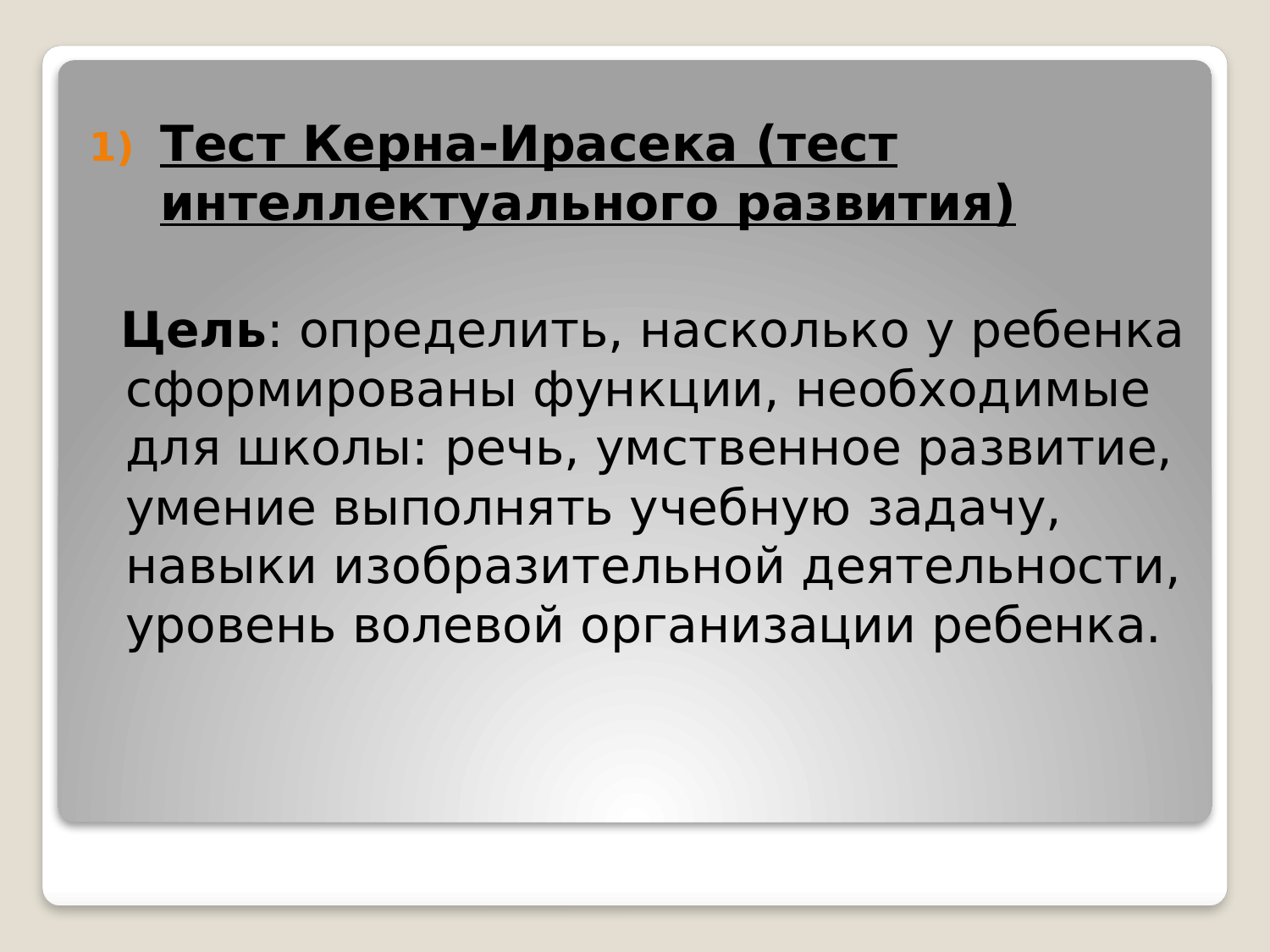

Тест Керна-Ирасека (тест интеллектуального развития)

  Цель: определить, насколько у ребенка сформированы функции, необходимые для школы: речь, умственное развитие, умение выполнять учебную задачу, навыки изобразительной деятельности, уровень волевой организации ребенка.